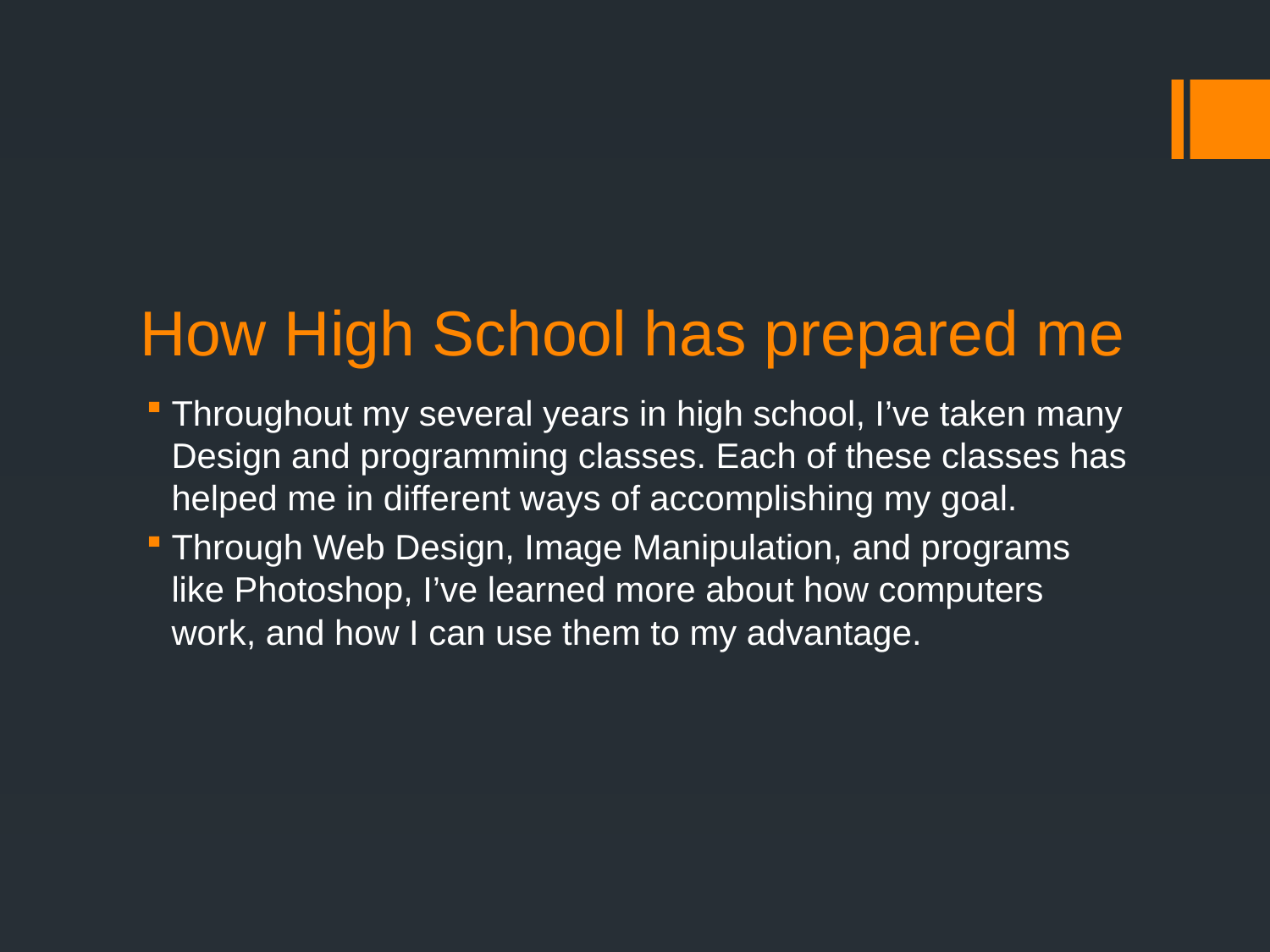

# How High School has prepared me
Throughout my several years in high school, I’ve taken many Design and programming classes. Each of these classes has helped me in different ways of accomplishing my goal.
Through Web Design, Image Manipulation, and programs like Photoshop, I’ve learned more about how computers work, and how I can use them to my advantage.